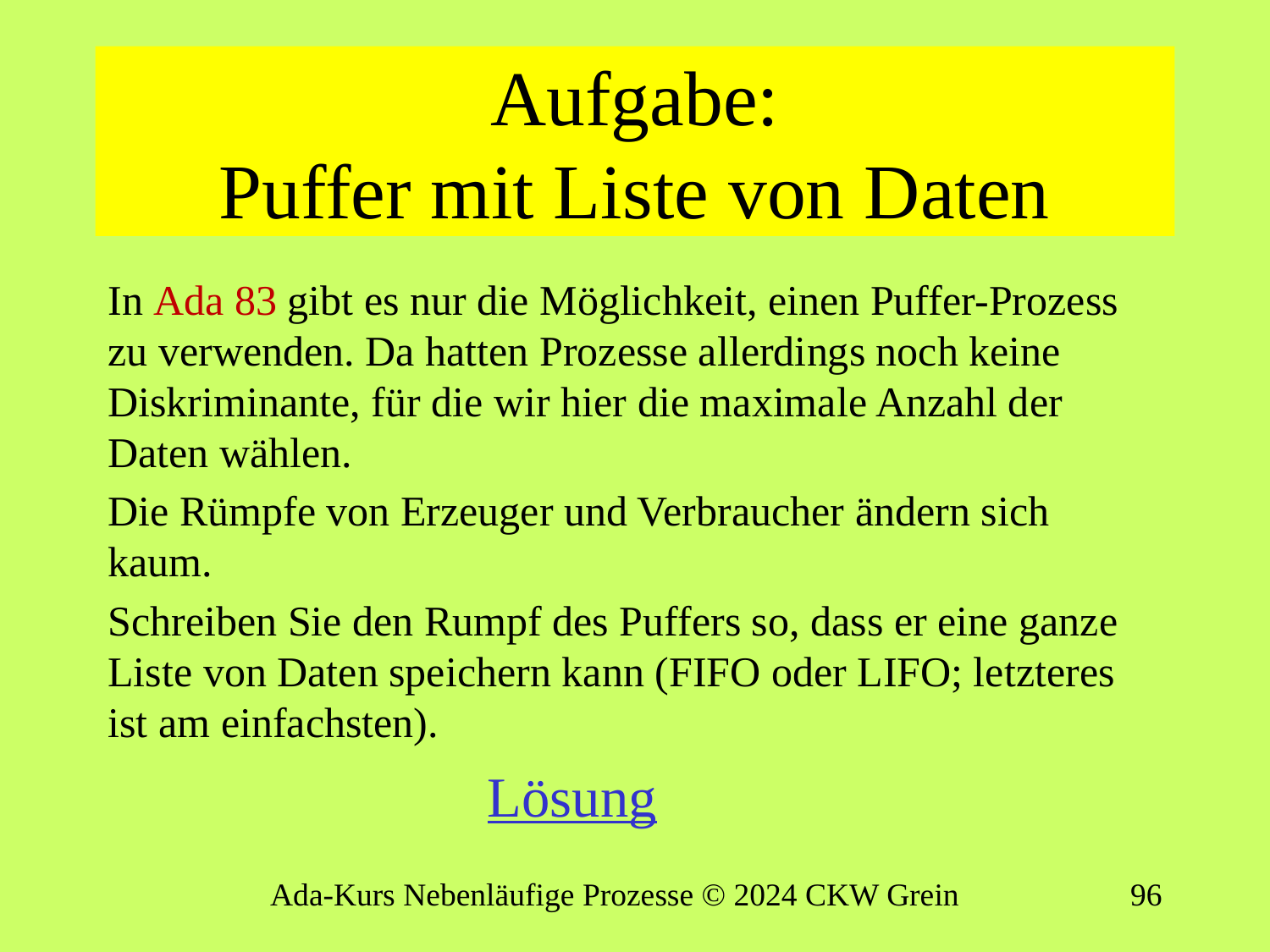

# Aufgabe: Puffer mit Liste von Daten
In Ada 83 gibt es nur die Möglichkeit, einen Puffer-Prozess zu verwenden. Da hatten Prozesse allerdings noch keine Diskriminante, für die wir hier die maximale Anzahl der Daten wählen.
Die Rümpfe von Erzeuger und Verbraucher ändern sich kaum.
Schreiben Sie den Rumpf des Puffers so, dass er eine ganze Liste von Daten speichern kann (FIFO oder LIFO; letzteres ist am einfachsten).
Lösung
Ada-Kurs Nebenläufige Prozesse © 2024 CKW Grein
96